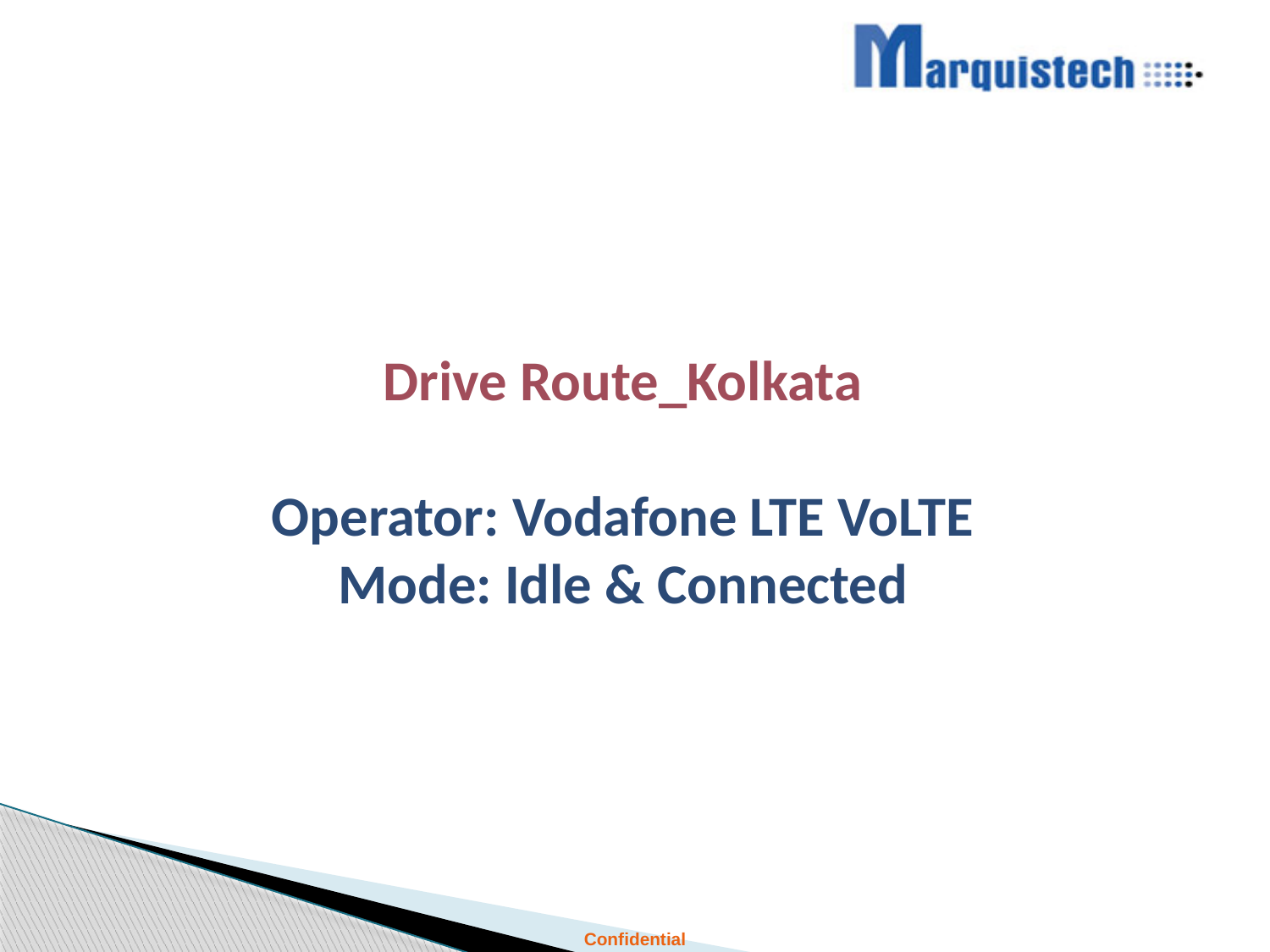

Drive Route_Kolkata

Operator: Vodafone LTE VoLTE
Mode: Idle & Connected